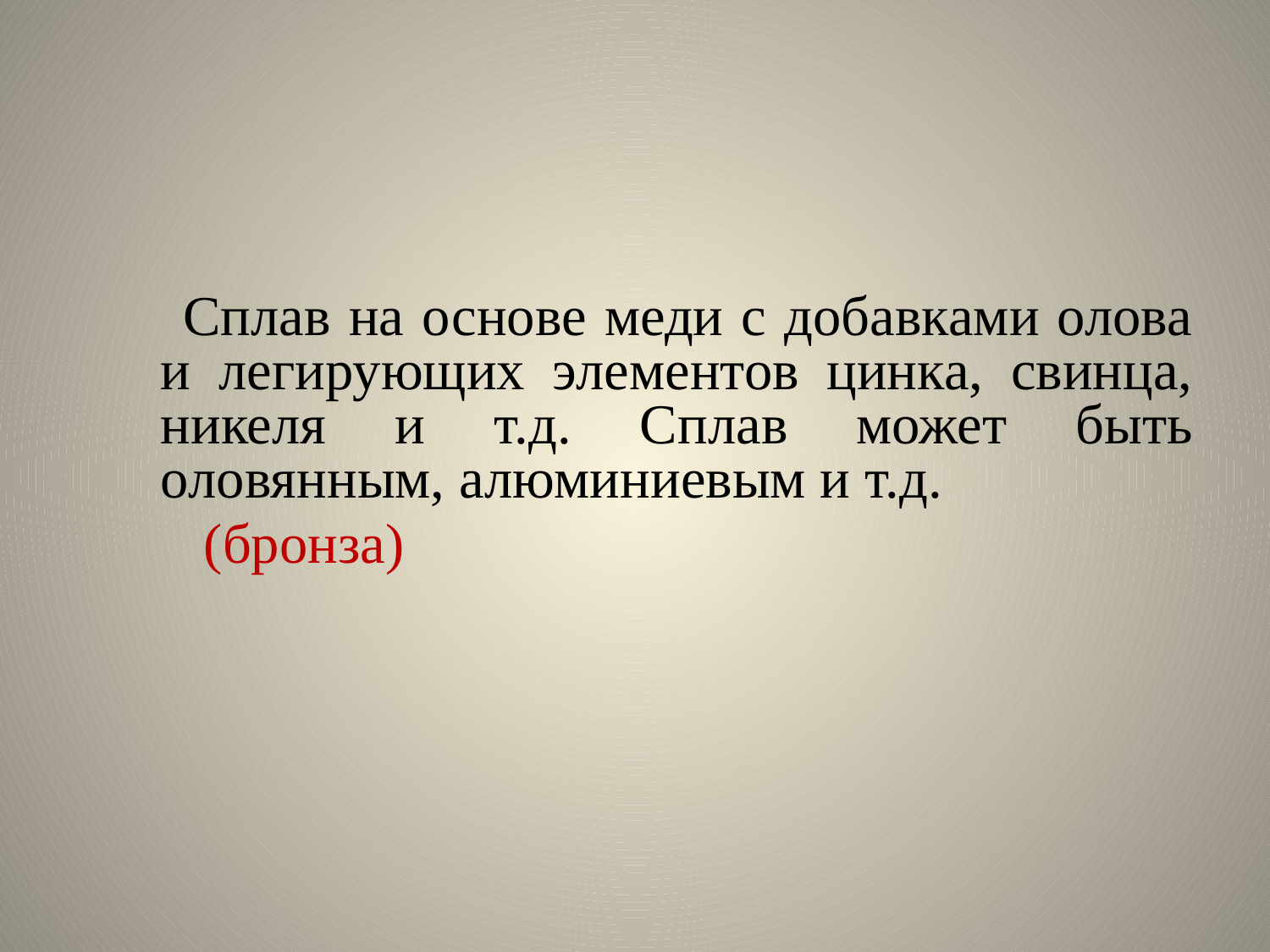

Сплав на основе меди с добавками олова и легирующих элементов цинка, свинца, никеля и т.д. Сплав может быть оловянным, алюминиевым и т.д.
         (бронза)